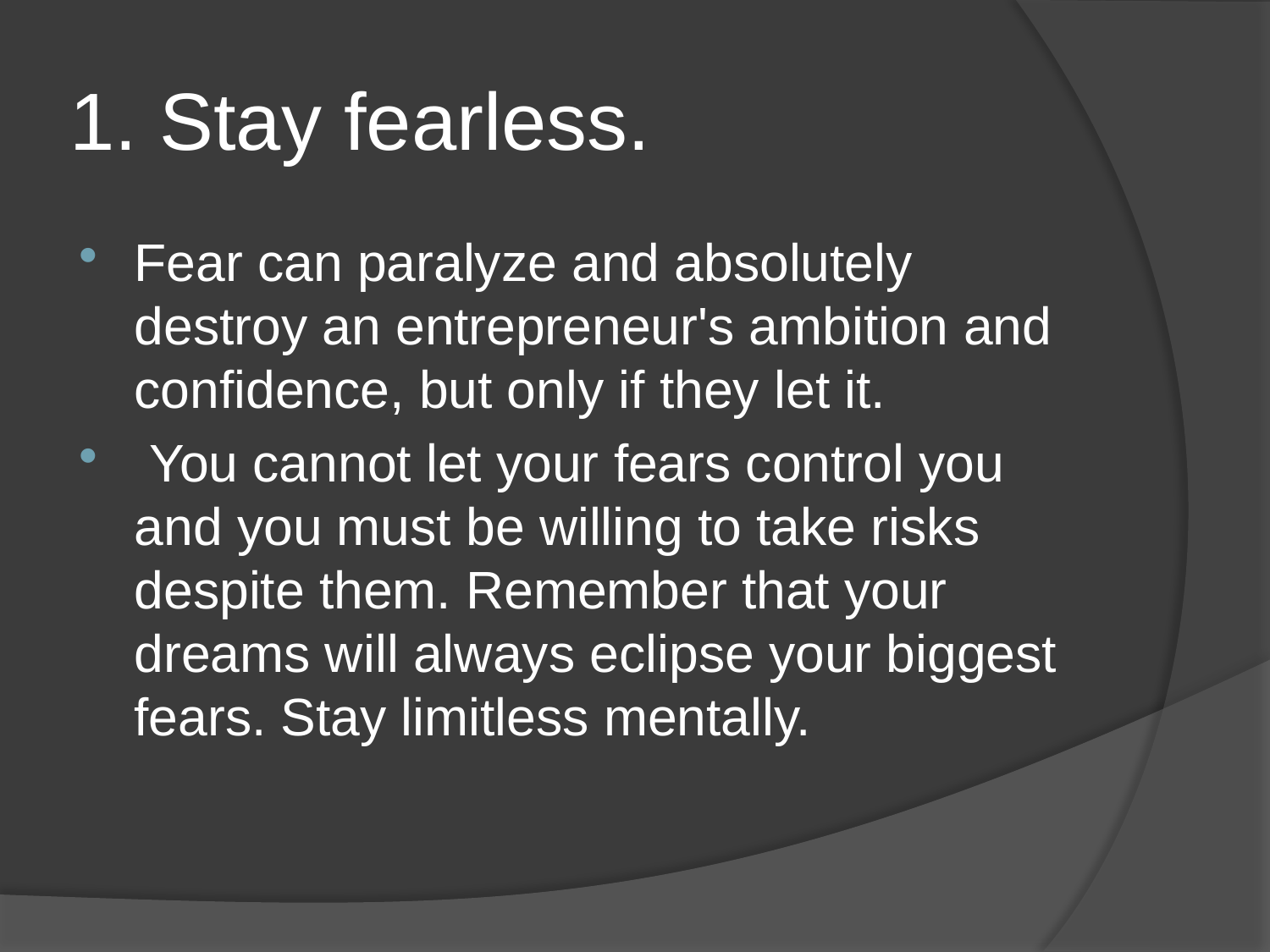

# 1. Stay fearless.
Fear can paralyze and absolutely destroy an entrepreneur's ambition and confidence, but only if they let it.
 You cannot let your fears control you and you must be willing to take risks despite them. Remember that your dreams will always eclipse your biggest fears. Stay limitless mentally.